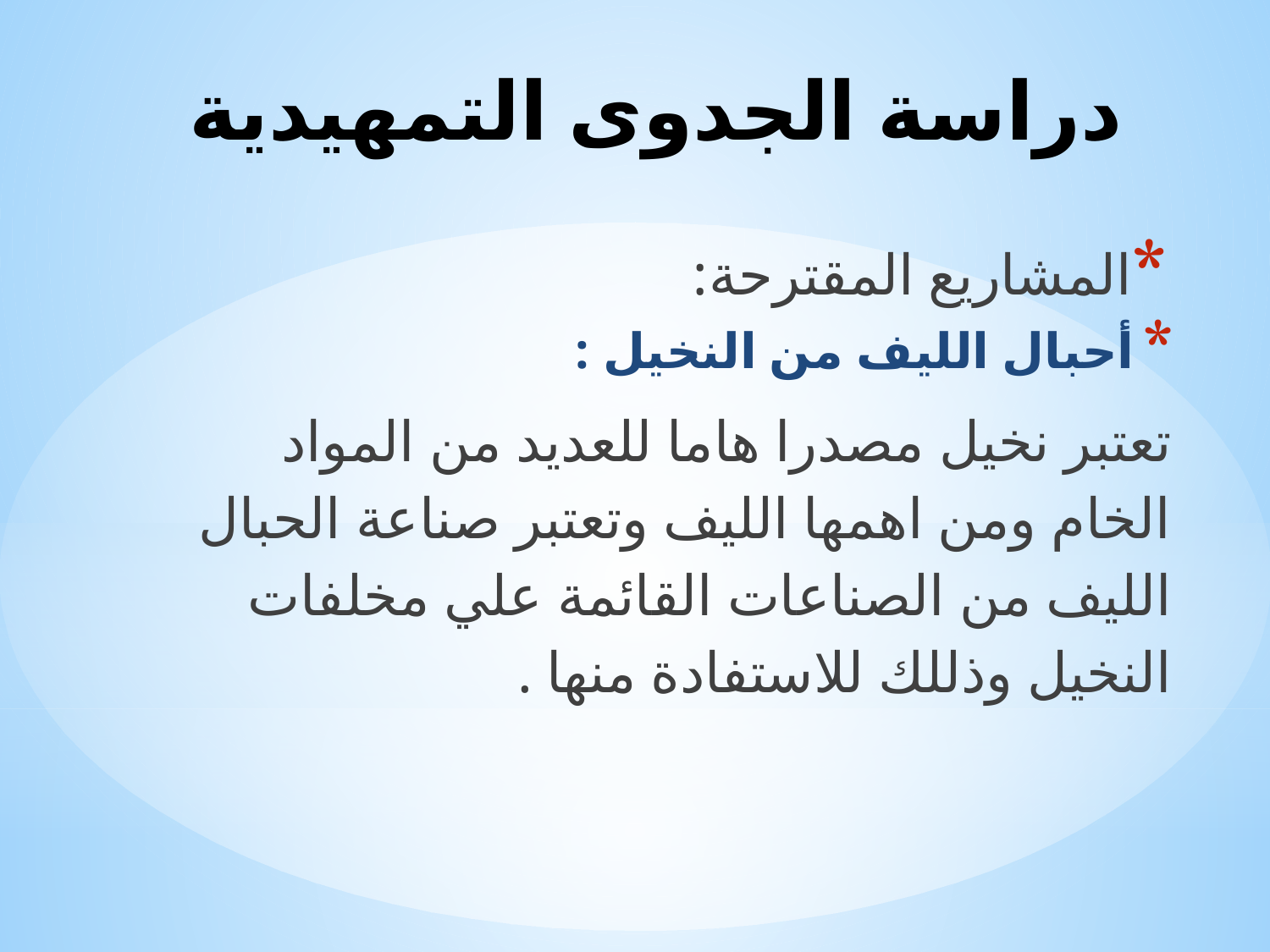

# دراسة الجدوى التمهيدية
المشاريع المقترحة:
أحبال الليف من النخيل :
تعتبر نخيل مصدرا هاما للعديد من المواد الخام ومن اهمها الليف وتعتبر صناعة الحبال الليف من الصناعات القائمة علي مخلفات النخيل وذللك للاستفادة منها .